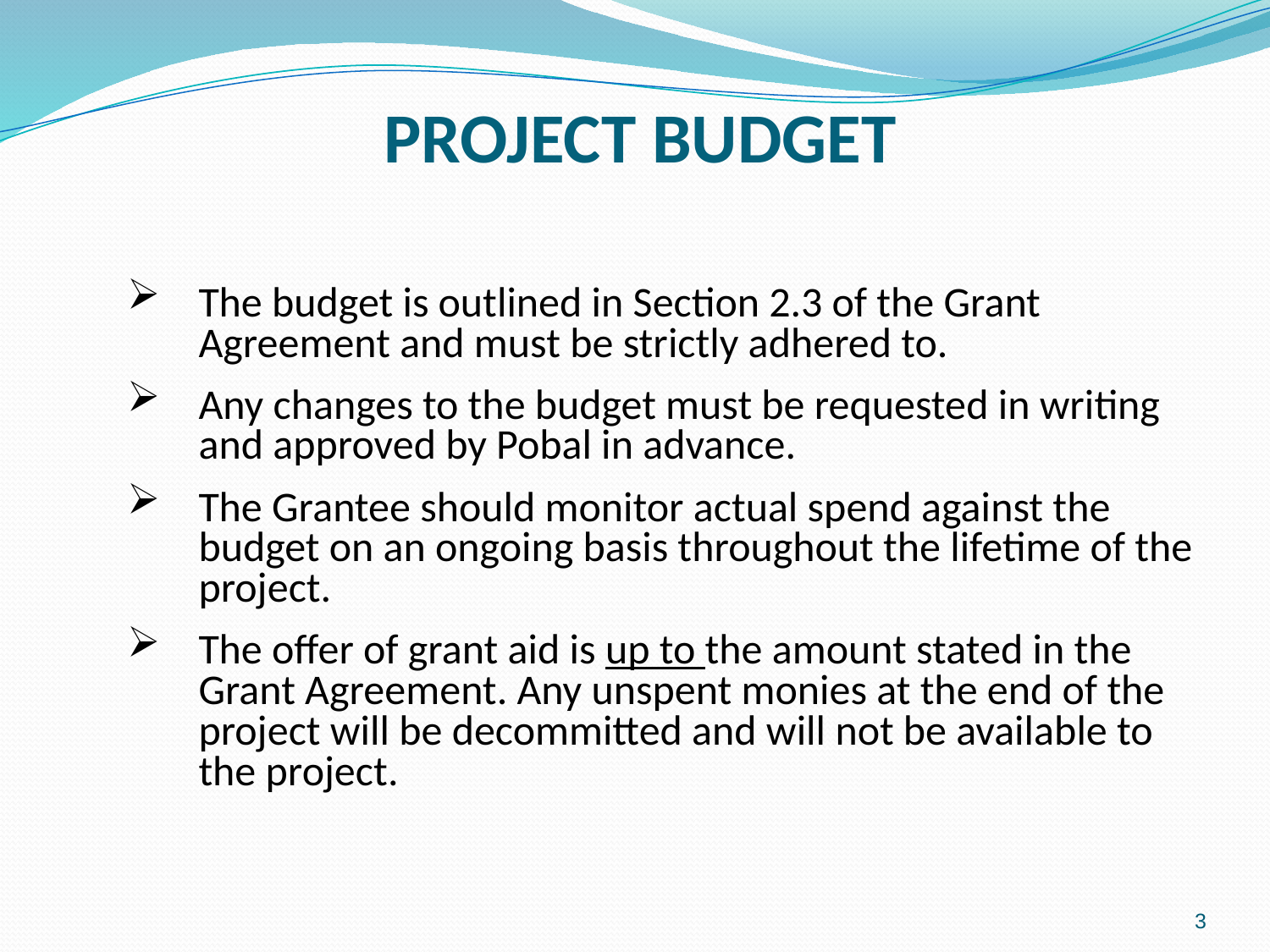

PROJECT BUDGET

The budget is outlined in Section 2.3 of the Grant Agreement and must be strictly adhered to.
Any changes to the budget must be requested in writing  and approved by Pobal in advance.
The Grantee should monitor actual spend against the budget on an ongoing basis throughout the lifetime of the project.
The offer of grant aid is up to the amount stated in the Grant Agreement. Any unspent monies at the end of the project will be decommitted and will not be available to the project.

3